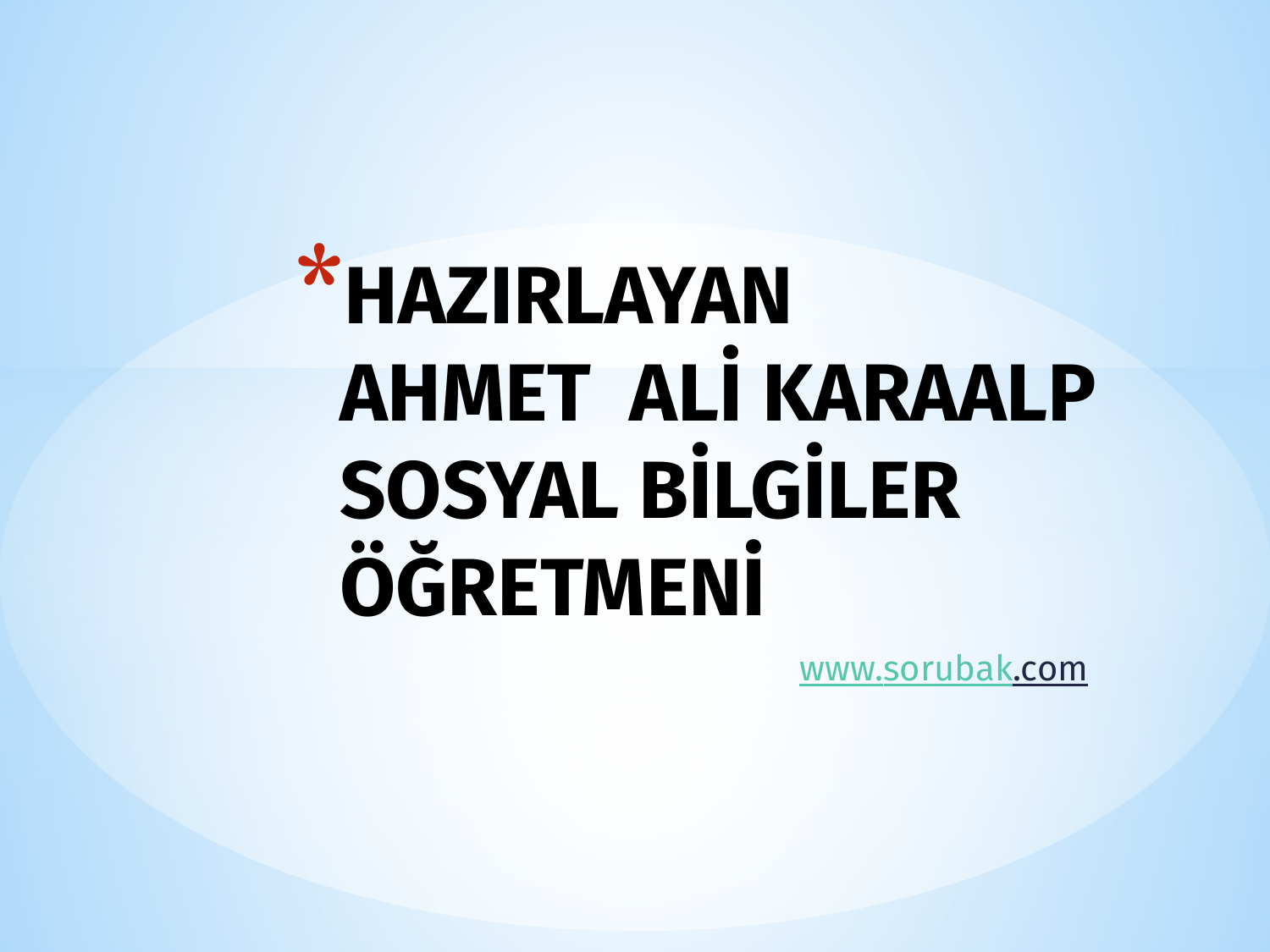

# HAZIRLAYAN AHMET  ALİ KARAALP SOSYAL BİLGİLER ÖĞRETMENİ
www.sorubak.com